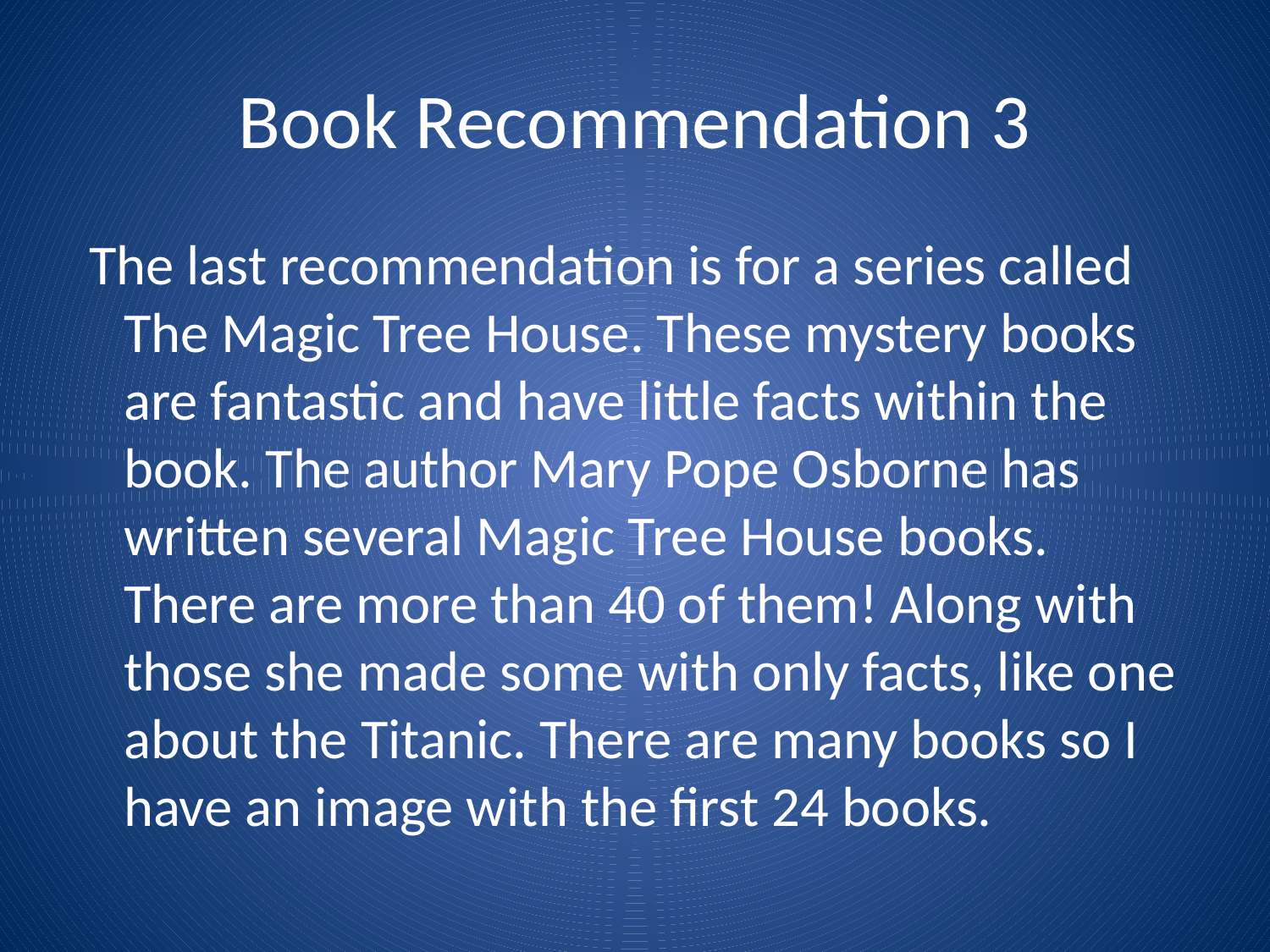

# Book Recommendation 3
 The last recommendation is for a series called The Magic Tree House. These mystery books are fantastic and have little facts within the book. The author Mary Pope Osborne has written several Magic Tree House books. There are more than 40 of them! Along with those she made some with only facts, like one about the Titanic. There are many books so I have an image with the first 24 books.